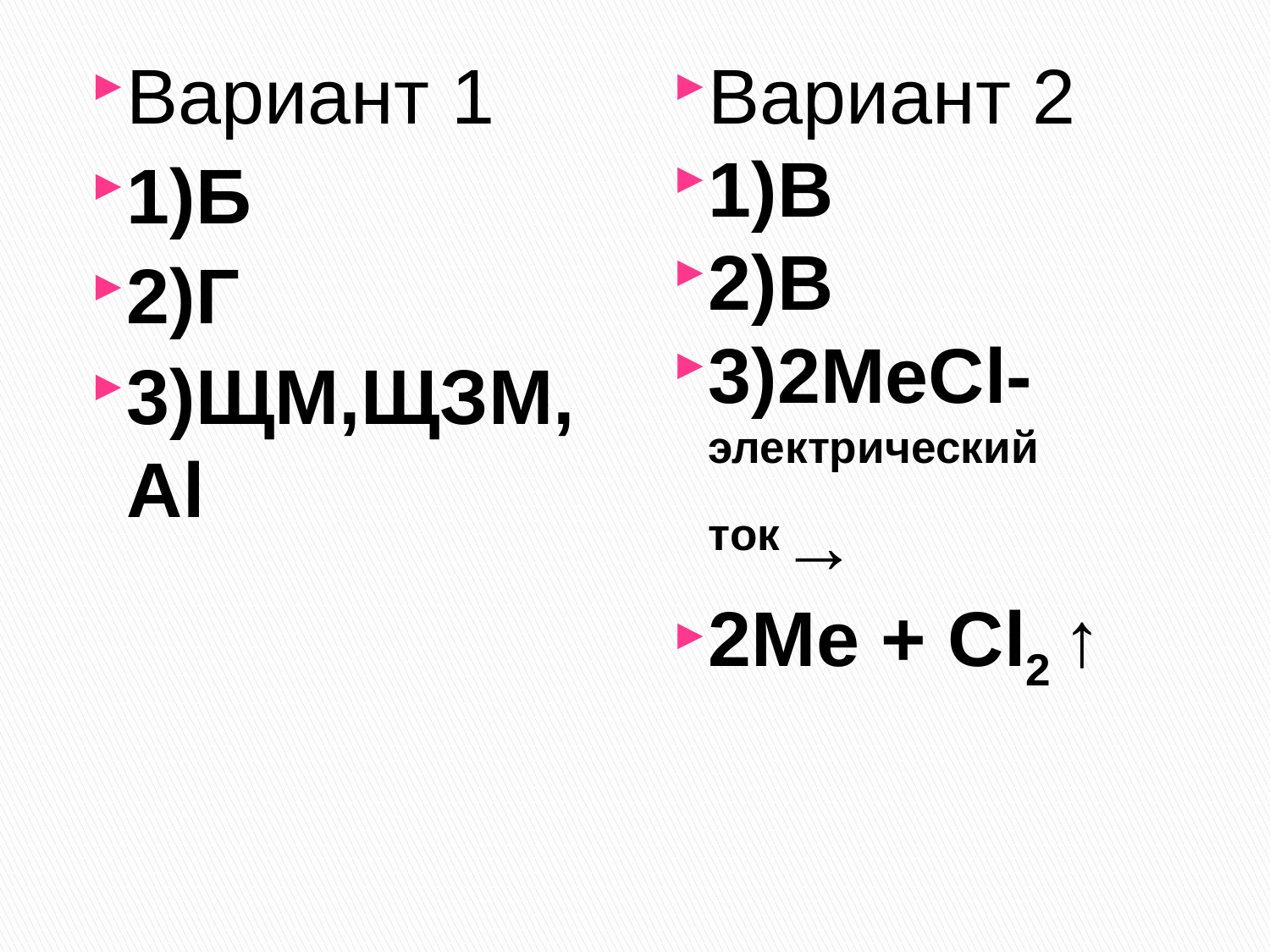

#
Вариант 1
1)Б
2)Г
3)ЩМ,ЩЗМ,Аl
Вариант 2
1)В
2)В
3)2МеСl-электрический ток→
2Ме + Сl2 ↑